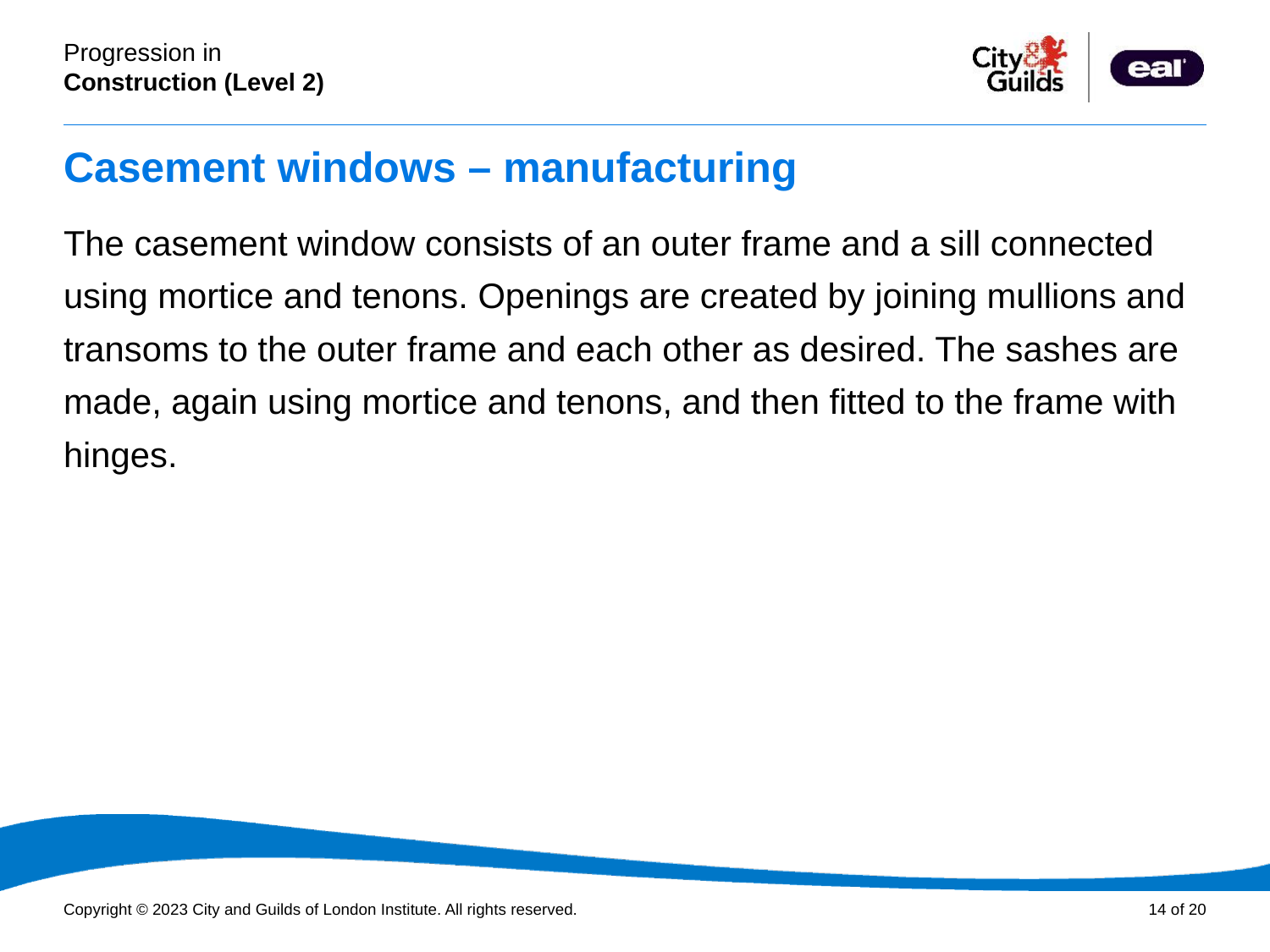

# Casement windows – manufacturing
The casement window consists of an outer frame and a sill connected using mortice and tenons. Openings are created by joining mullions and transoms to the outer frame and each other as desired. The sashes are made, again using mortice and tenons, and then fitted to the frame with hinges.